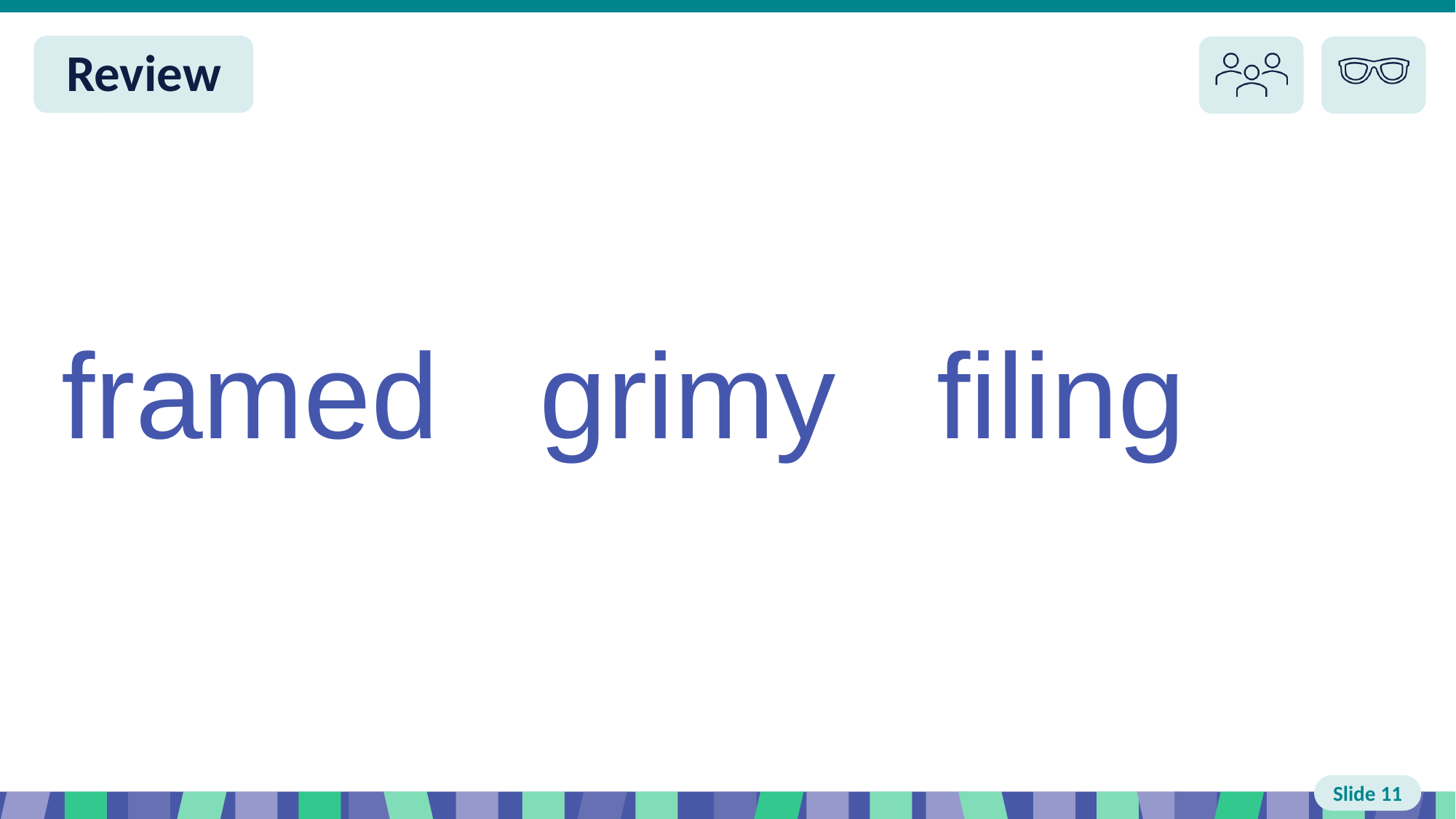

Slide 11 Review You do
framed   grimy   filing